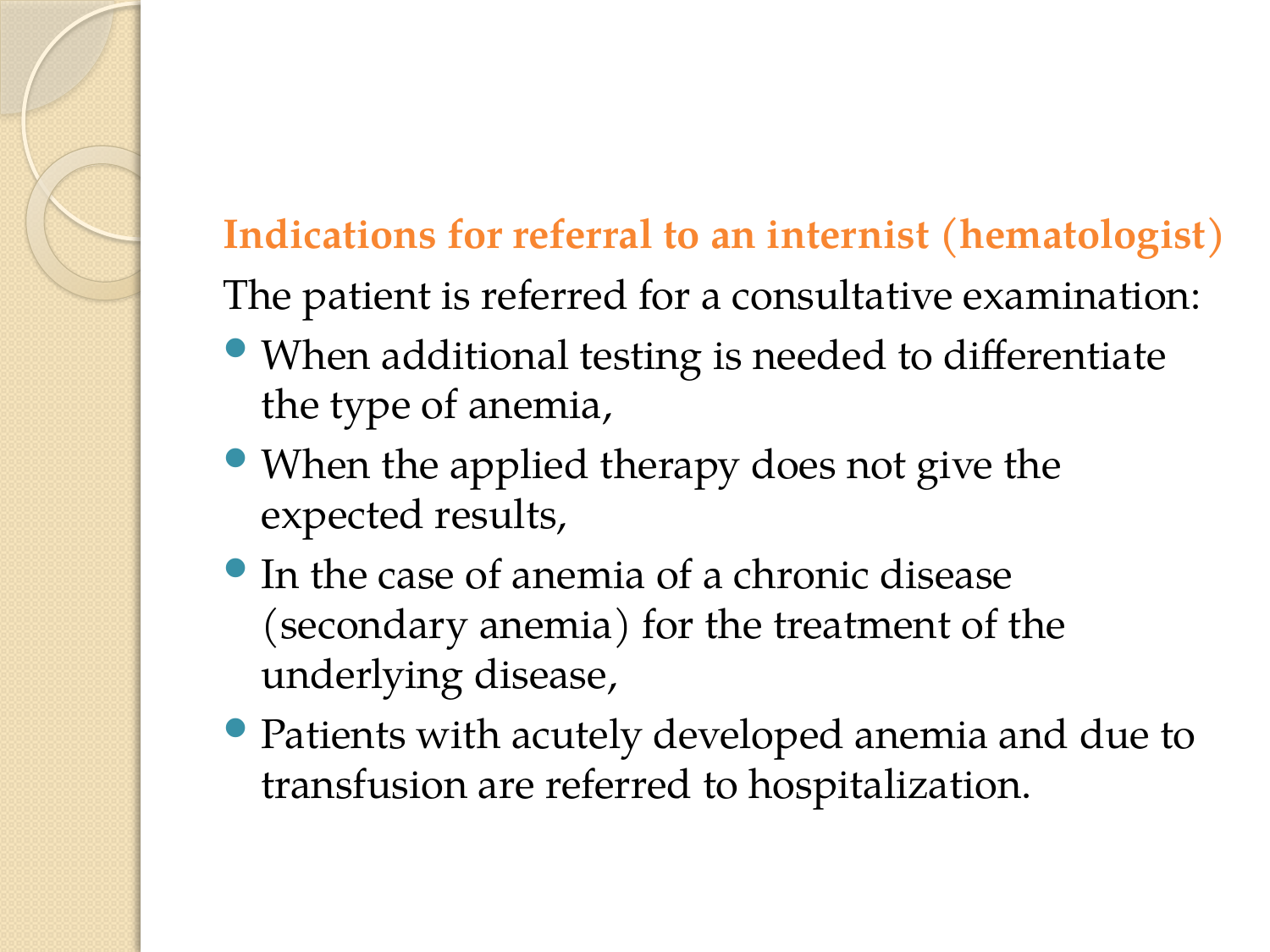

#
Indications for referral to an internist (hematologist)
The patient is referred for a consultative examination:
When additional testing is needed to differentiate the type of anemia,
When the applied therapy does not give the expected results,
In the case of anemia of a chronic disease (secondary anemia) for the treatment of the underlying disease,
Patients with acutely developed anemia and due to transfusion are referred to hospitalization.